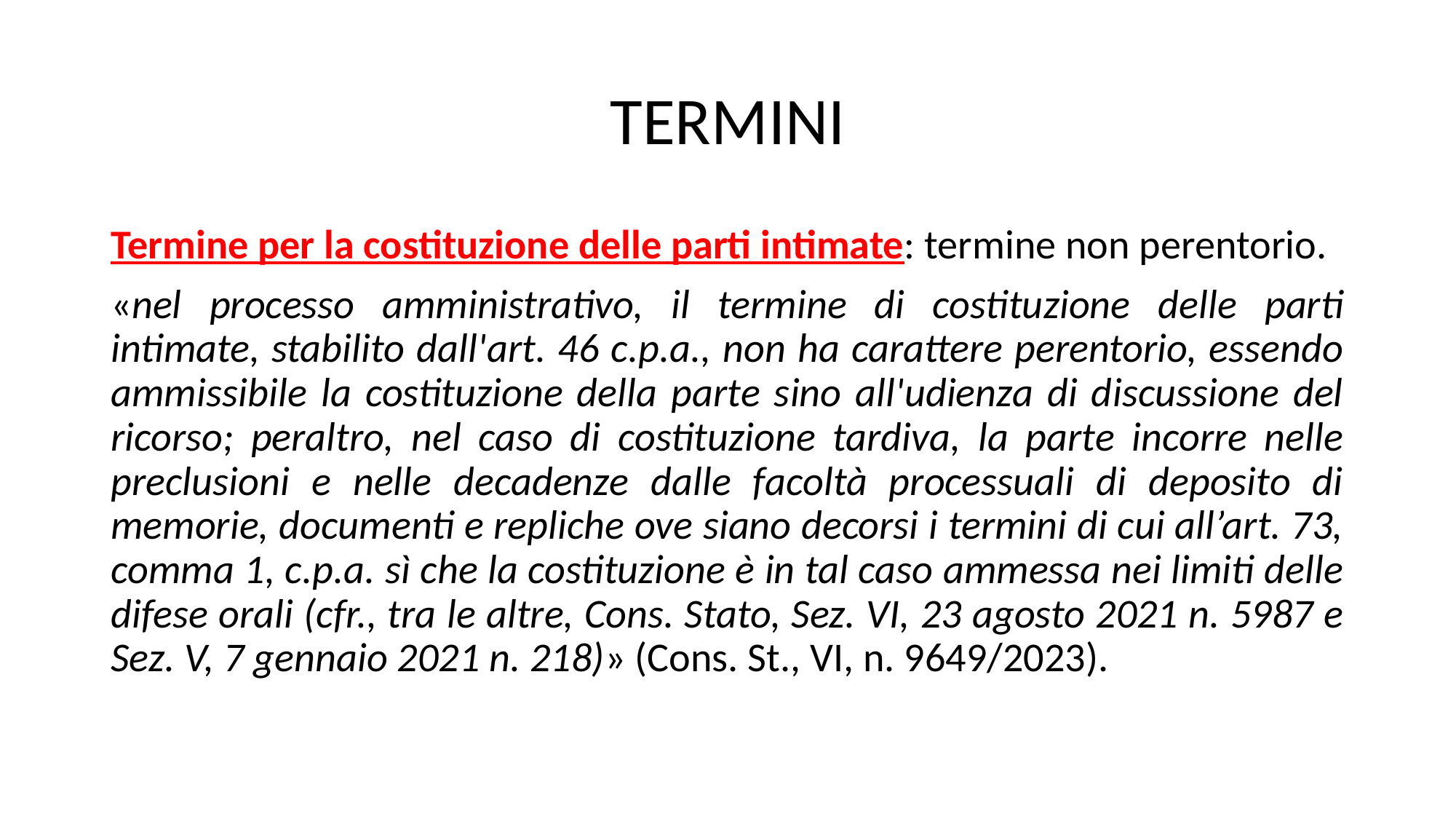

# TERMINI
Termine per la costituzione delle parti intimate: termine non perentorio.
«nel processo amministrativo, il termine di costituzione delle parti intimate, stabilito dall'art. 46 c.p.a., non ha carattere perentorio, essendo ammissibile la costituzione della parte sino all'udienza di discussione del ricorso; peraltro, nel caso di costituzione tardiva, la parte incorre nelle preclusioni e nelle decadenze dalle facoltà processuali di deposito di memorie, documenti e repliche ove siano decorsi i termini di cui all’art. 73, comma 1, c.p.a. sì che la costituzione è in tal caso ammessa nei limiti delle difese orali (cfr., tra le altre, Cons. Stato, Sez. VI, 23 agosto 2021 n. 5987 e Sez. V, 7 gennaio 2021 n. 218)» (Cons. St., VI, n. 9649/2023).